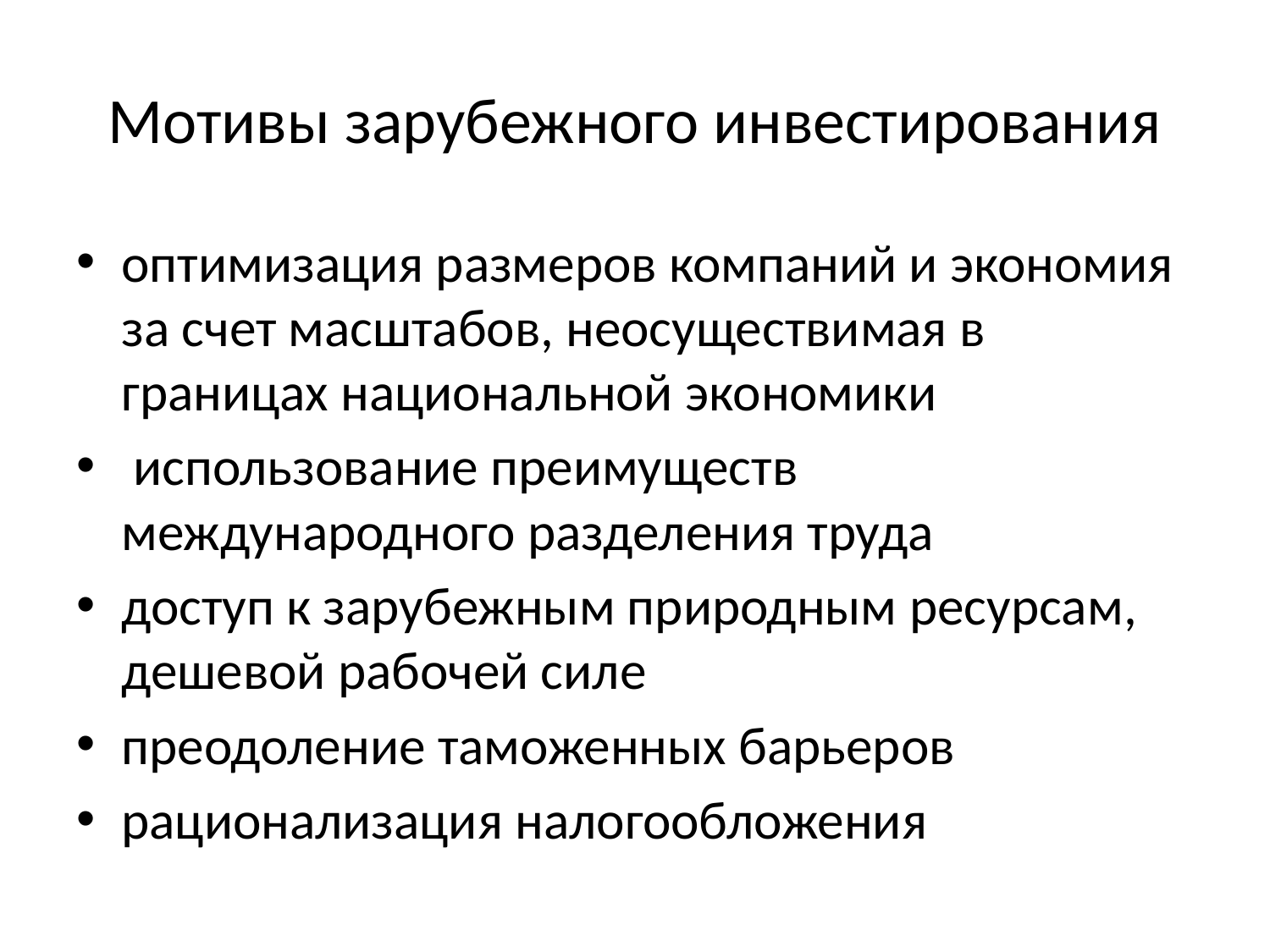

# Мотивы зарубежного инвестирования
оптимизация размеров компаний и экономия за счет масштабов, неосуществимая в границах национальной экономики
 использование преимуществ международного разделения труда
доступ к зарубежным природным ресурсам, дешевой рабочей силе
преодоление таможенных барьеров
рационализация налогообложения